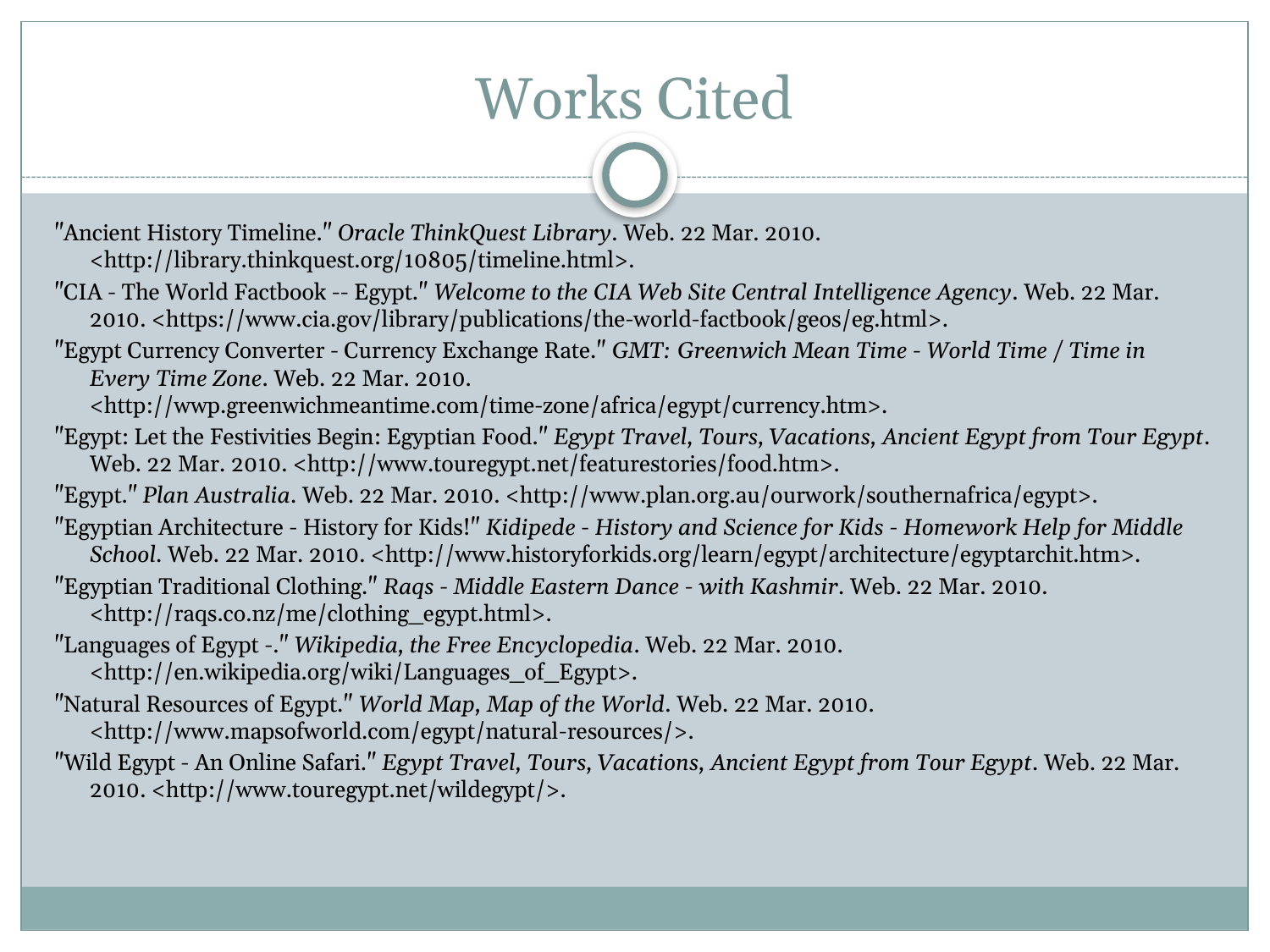

# Works Cited
"Ancient History Timeline." Oracle ThinkQuest Library. Web. 22 Mar. 2010. <http://library.thinkquest.org/10805/timeline.html>.
"CIA - The World Factbook -- Egypt." Welcome to the CIA Web Site Central Intelligence Agency. Web. 22 Mar. 2010. <https://www.cia.gov/library/publications/the-world-factbook/geos/eg.html>.
"Egypt Currency Converter - Currency Exchange Rate." GMT: Greenwich Mean Time - World Time / Time in Every Time Zone. Web. 22 Mar. 2010. <http://wwp.greenwichmeantime.com/time-zone/africa/egypt/currency.htm>.
"Egypt: Let the Festivities Begin: Egyptian Food." Egypt Travel, Tours, Vacations, Ancient Egypt from Tour Egypt. Web. 22 Mar. 2010. <http://www.touregypt.net/featurestories/food.htm>.
"Egypt." Plan Australia. Web. 22 Mar. 2010. <http://www.plan.org.au/ourwork/southernafrica/egypt>.
"Egyptian Architecture - History for Kids!" Kidipede - History and Science for Kids - Homework Help for Middle School. Web. 22 Mar. 2010. <http://www.historyforkids.org/learn/egypt/architecture/egyptarchit.htm>.
"Egyptian Traditional Clothing." Raqs - Middle Eastern Dance - with Kashmir. Web. 22 Mar. 2010. <http://raqs.co.nz/me/clothing_egypt.html>.
"Languages of Egypt -." Wikipedia, the Free Encyclopedia. Web. 22 Mar. 2010. <http://en.wikipedia.org/wiki/Languages_of_Egypt>.
"Natural Resources of Egypt." World Map, Map of the World. Web. 22 Mar. 2010. <http://www.mapsofworld.com/egypt/natural-resources/>.
"Wild Egypt - An Online Safari." Egypt Travel, Tours, Vacations, Ancient Egypt from Tour Egypt. Web. 22 Mar. 2010. <http://www.touregypt.net/wildegypt/>.